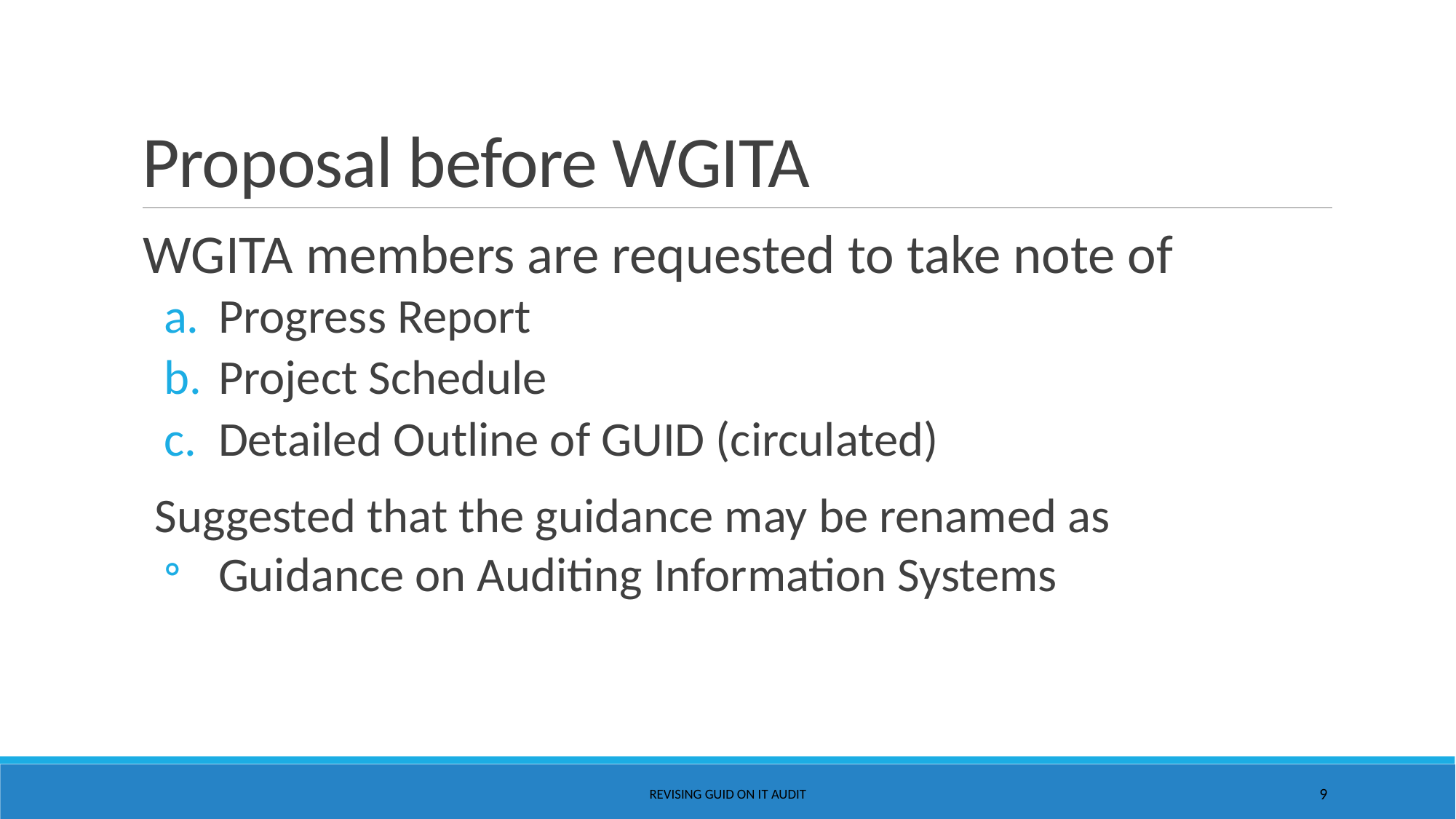

# Proposal before WGITA
WGITA members are requested to take note of
Progress Report
Project Schedule
Detailed Outline of GUID (circulated)
Suggested that the guidance may be renamed as
Guidance on Auditing Information Systems

Revising GUID on IT Audit
9